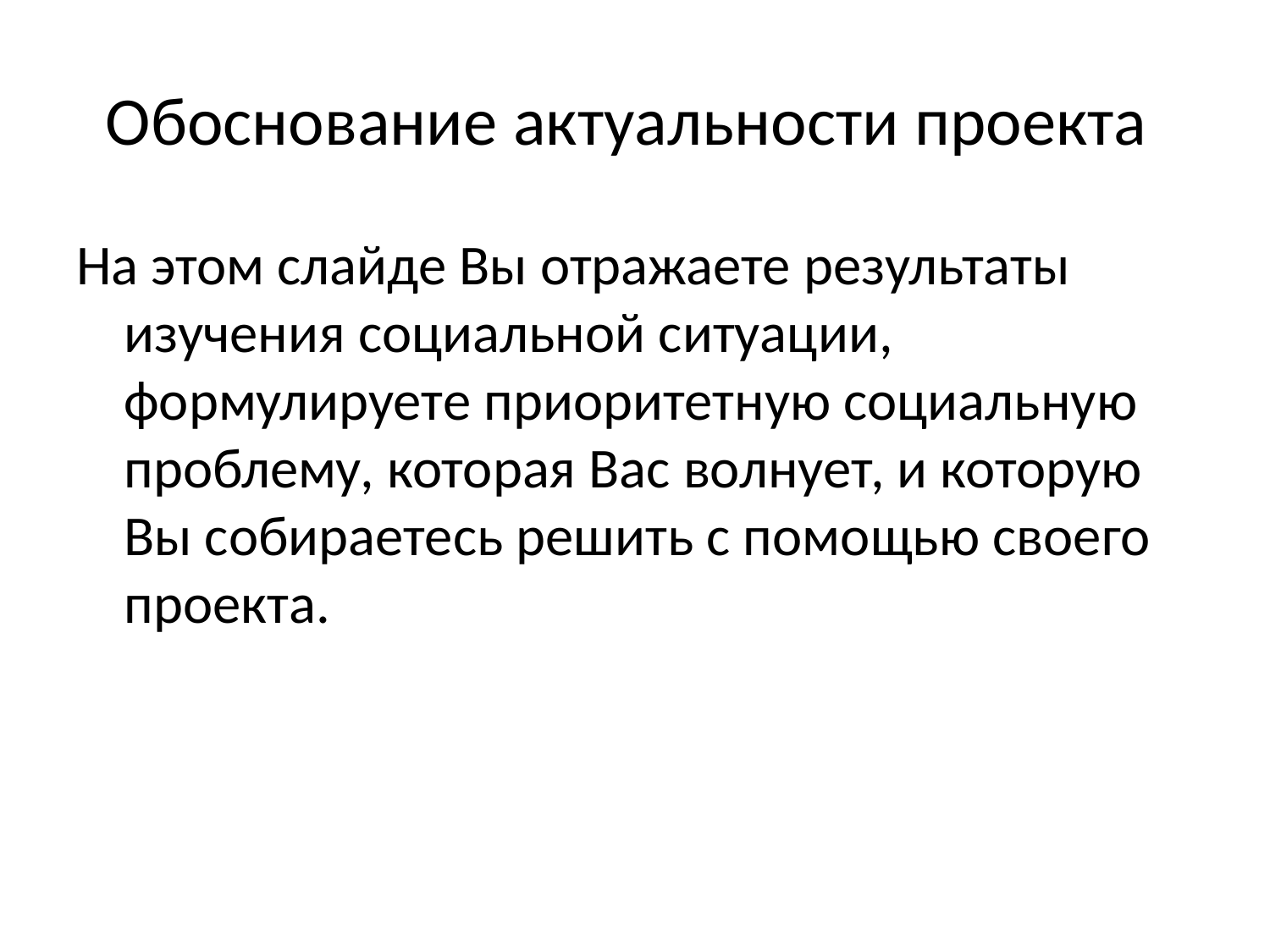

# Обоснование актуальности проекта
На этом слайде Вы отражаете результаты  изучения социальной ситуации, формулируете приоритетную социальную проблему, которая Вас волнует, и которую Вы собираетесь решить с помощью своего проекта.